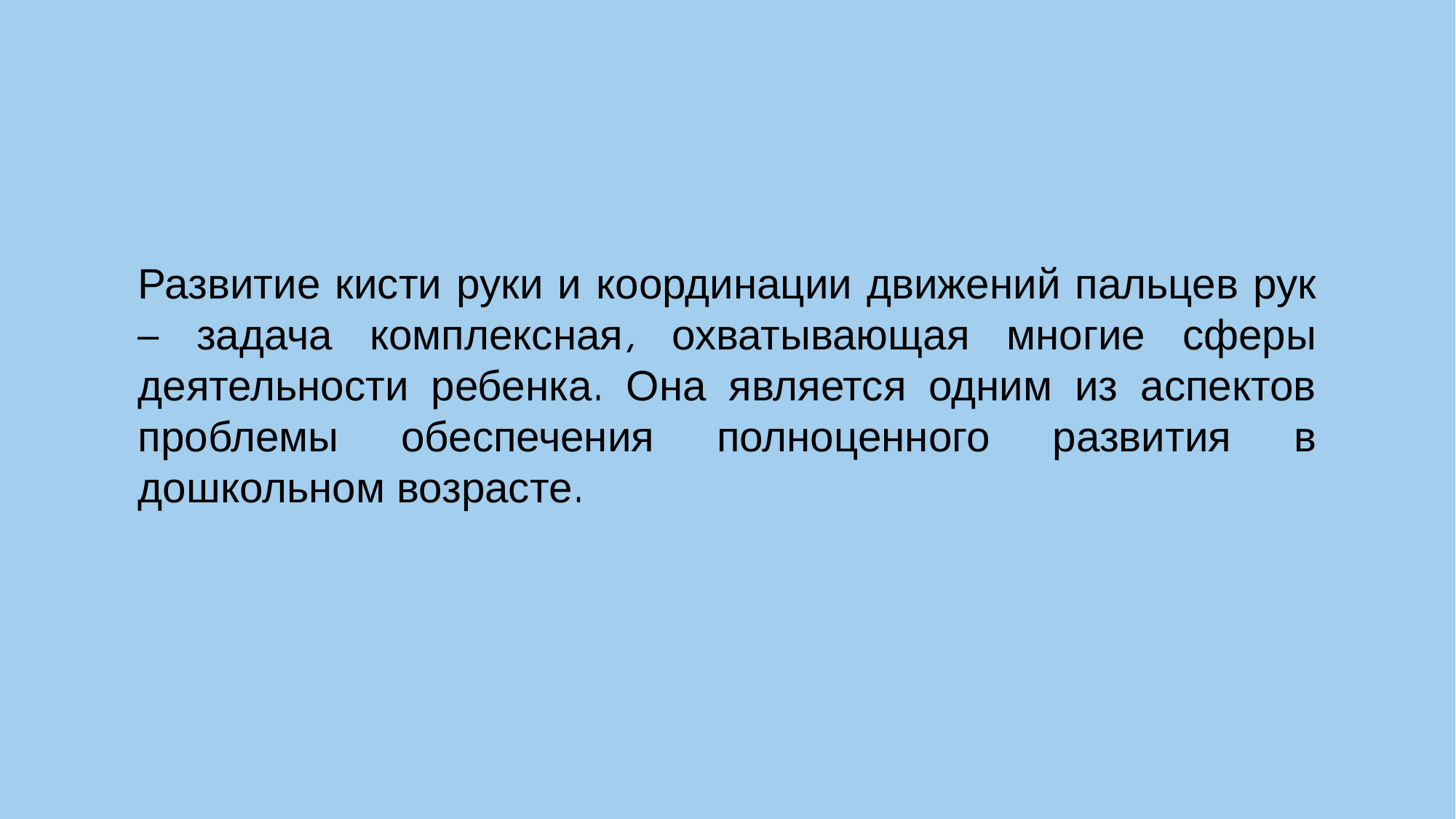

Развитие кисти руки и координации движений пальцев рук – задача комплексная, охватывающая многие сферы деятельности ребенка. Она является одним из аспектов проблемы обеспечения полноценного развития в дошкольном возрасте.